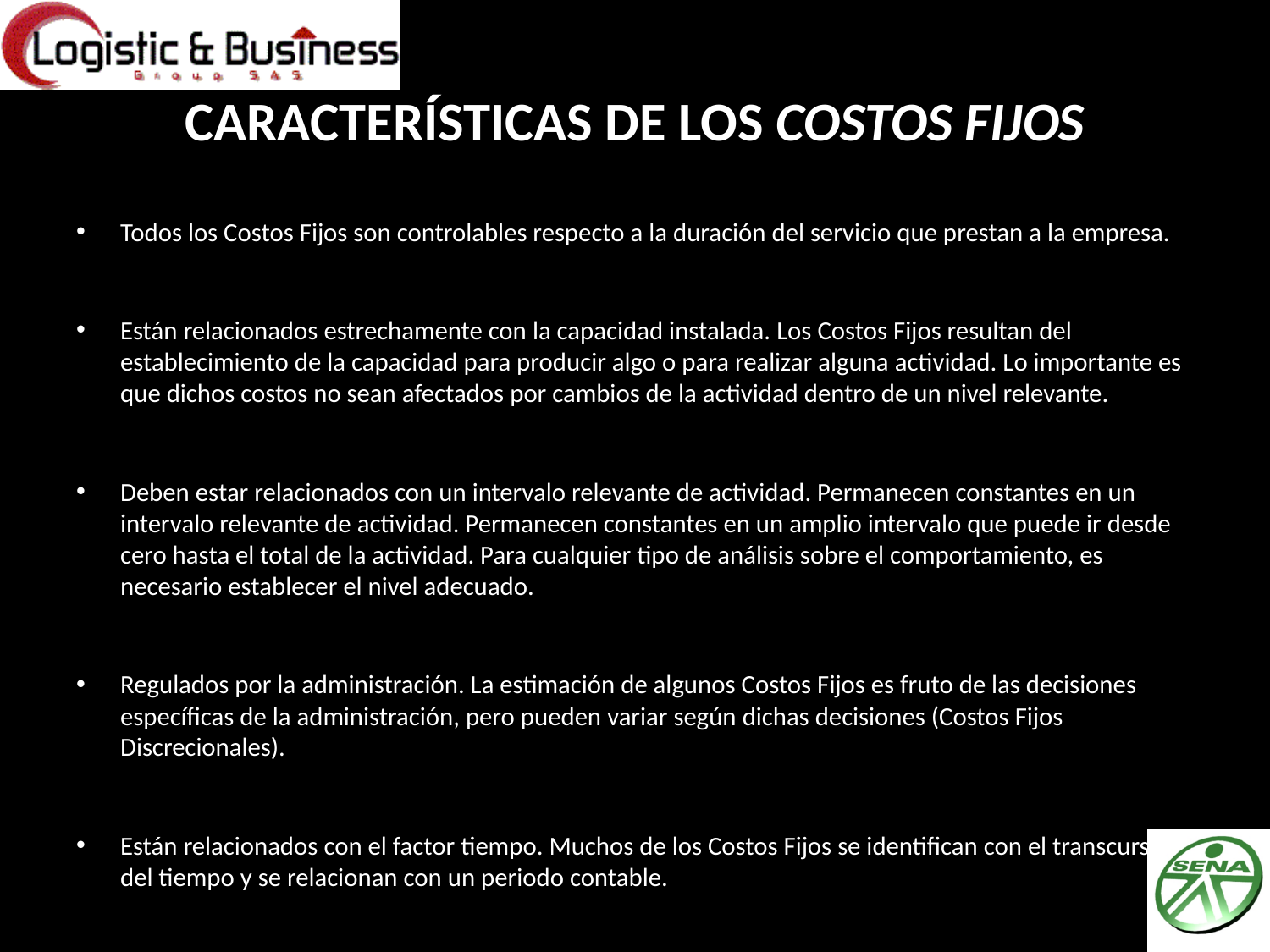

# CARACTERÍSTICAS DE LOS COSTOS FIJOS

Todos los Costos Fijos son controlables respecto a la duración del servicio que prestan a la empresa.
Están relacionados estrechamente con la capacidad instalada. Los Costos Fijos resultan del establecimiento de la capacidad para producir algo o para realizar alguna actividad. Lo importante es que dichos costos no sean afectados por cambios de la actividad dentro de un nivel relevante.
Deben estar relacionados con un intervalo relevante de actividad. Permanecen constantes en un intervalo relevante de actividad. Permanecen constantes en un amplio intervalo que puede ir desde cero hasta el total de la actividad. Para cualquier tipo de análisis sobre el comportamiento, es necesario establecer el nivel adecuado.
Regulados por la administración. La estimación de algunos Costos Fijos es fruto de las decisiones específicas de la administración, pero pueden variar según dichas decisiones (Costos Fijos Discrecionales).
Están relacionados con el factor tiempo. Muchos de los Costos Fijos se identifican con el transcurso del tiempo y se relacionan con un periodo contable.